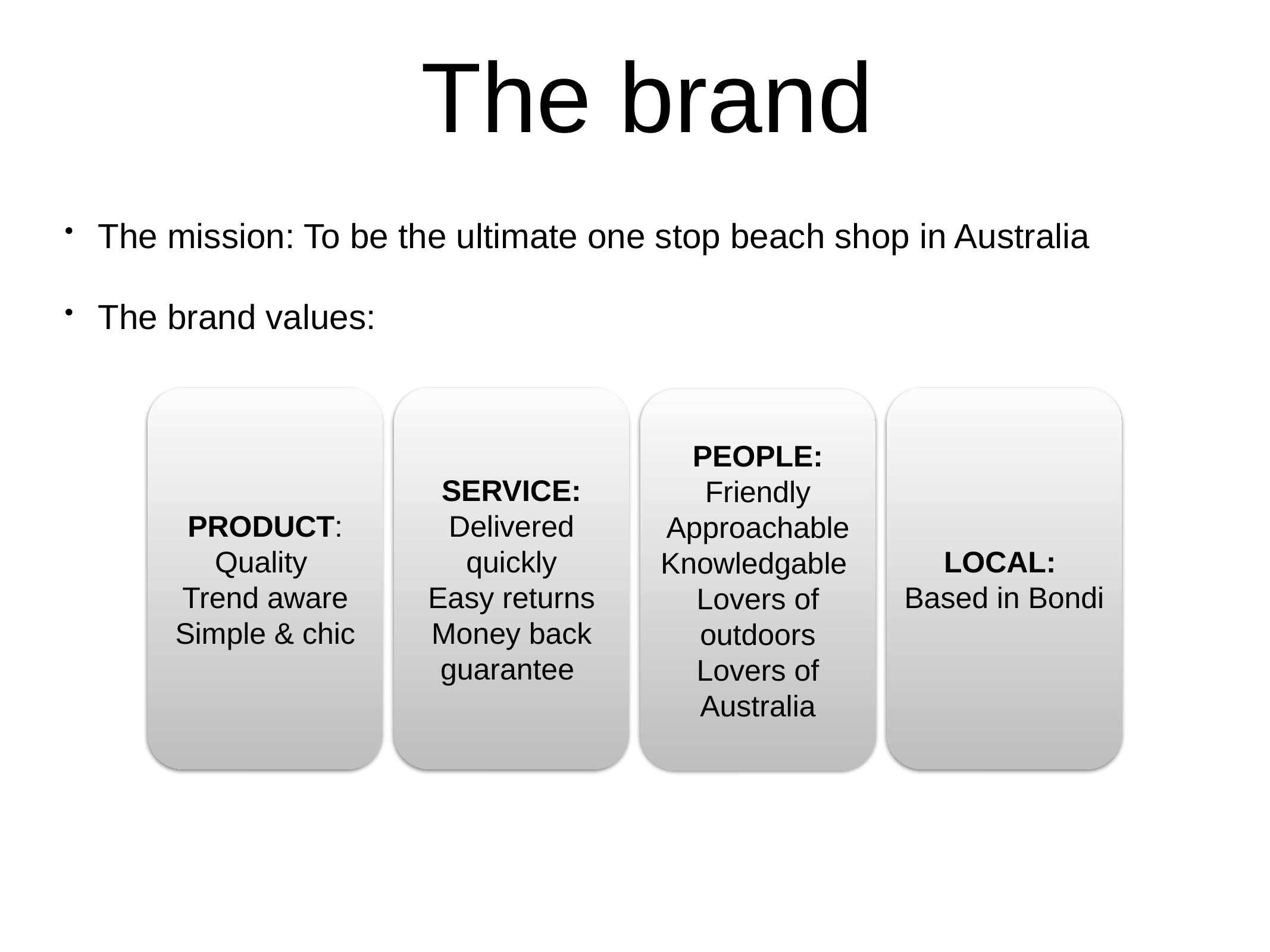

# The brand
The mission: To be the ultimate one stop beach shop in Australia
The brand values:
PRODUCT:
Quality
Trend aware
Simple & chic
SERVICE:
Delivered quickly
Easy returns
Money back guarantee
LOCAL:
Based in Bondi
PEOPLE:
Friendly
Approachable
Knowledgable
Lovers of outdoors
Lovers of Australia